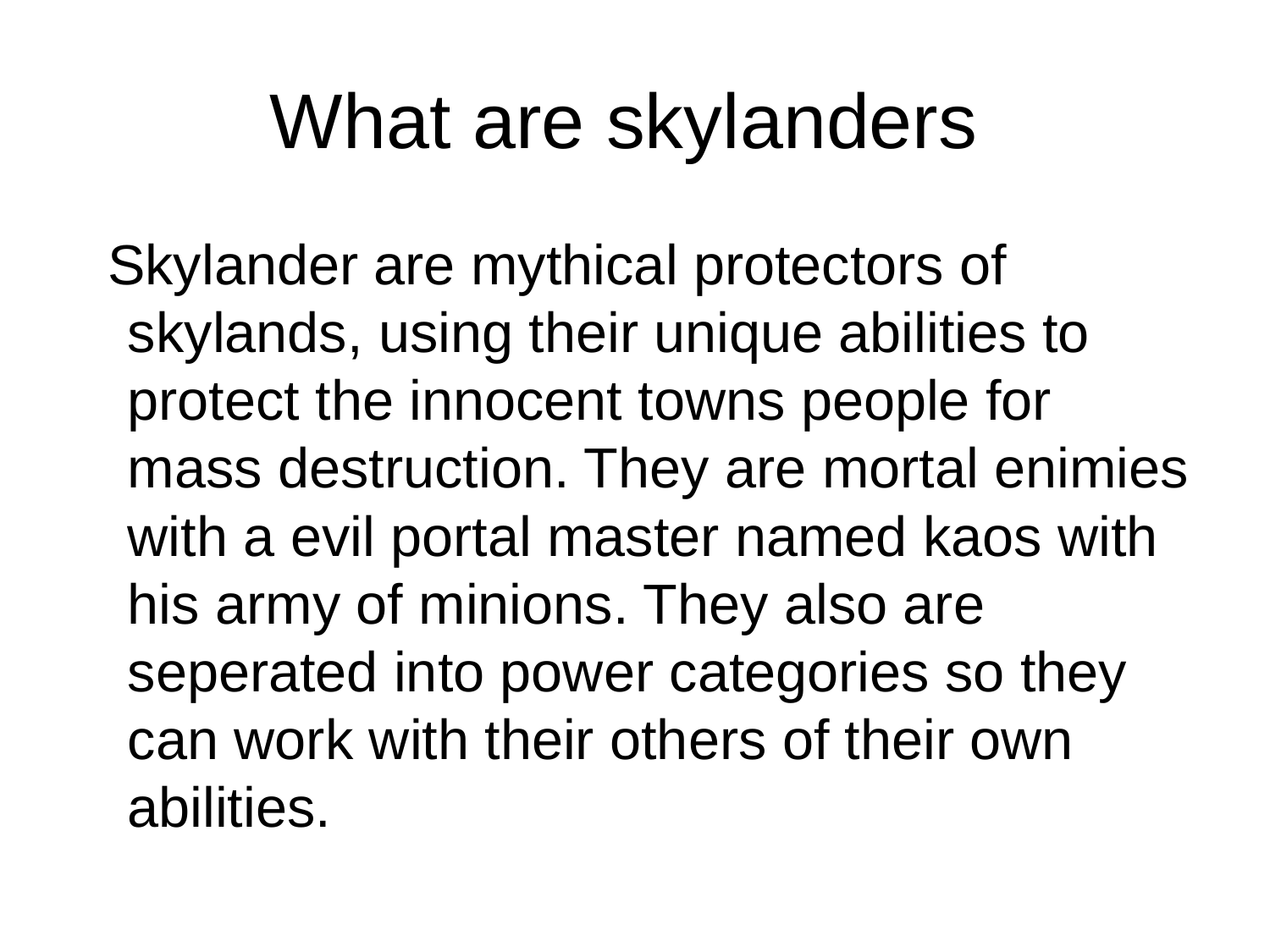

# What are skylanders
  Skylander are mythical protectors of skylands, using their unique abilities to protect the innocent towns people for mass destruction. They are mortal enimies with a evil portal master named kaos with his army of minions. They also are seperated into power categories so they can work with their others of their own abilities.